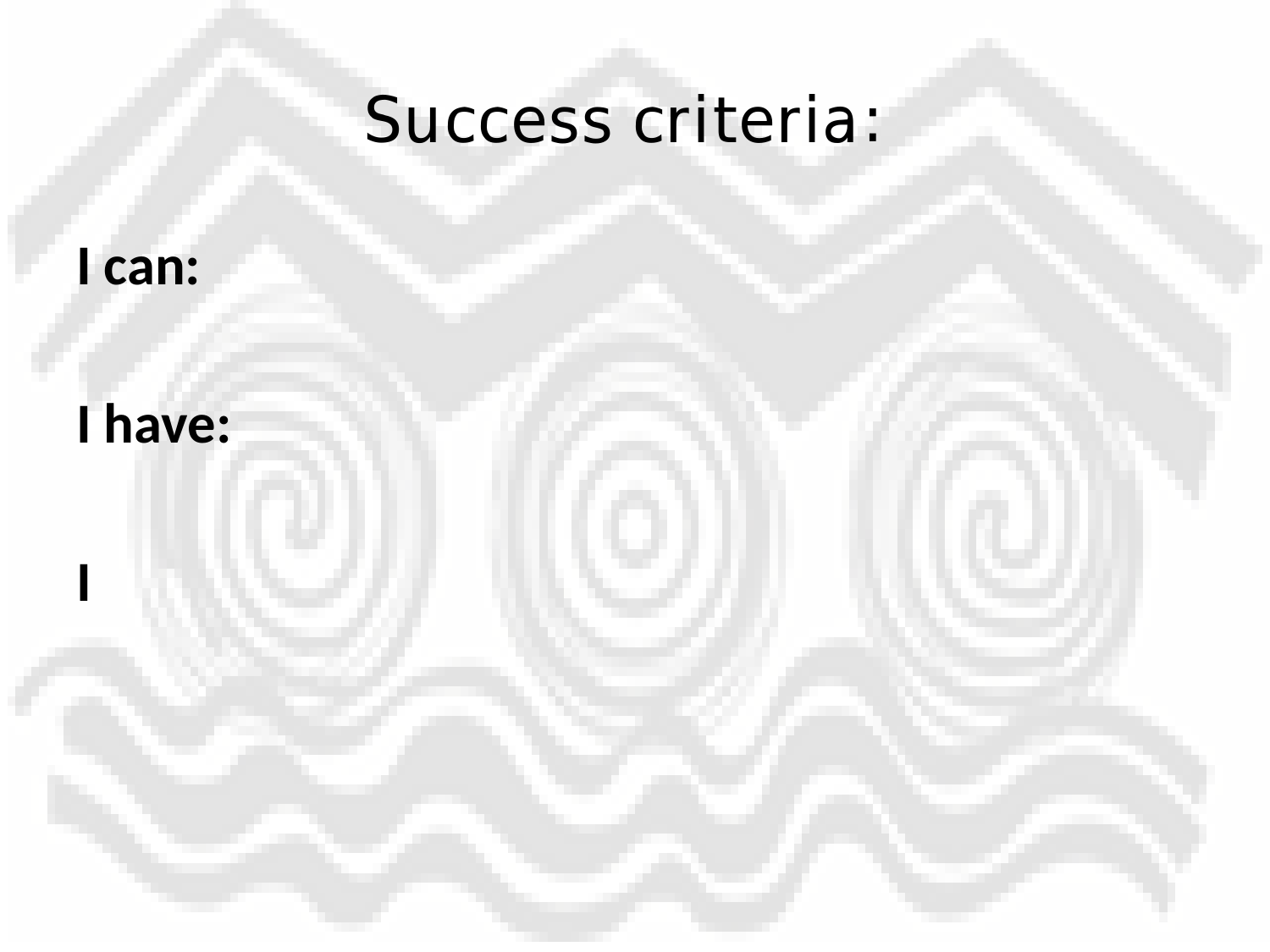

# Success criteria:
I can:

I have:

I